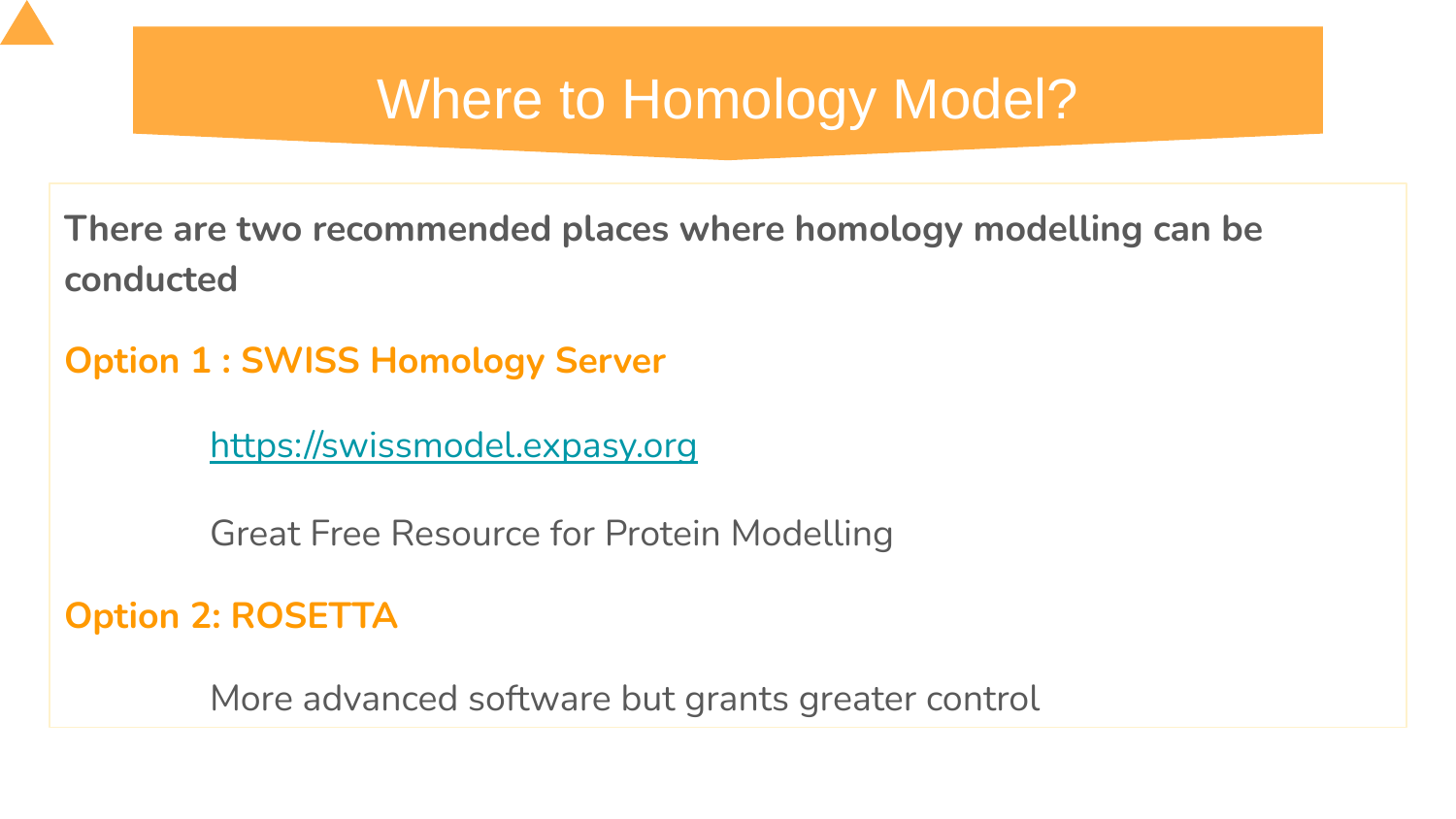

# Where to Homology Model?
There are two recommended places where homology modelling can be conducted
Option 1 : SWISS Homology Server
	https://swissmodel.expasy.org
	Great Free Resource for Protein Modelling
Option 2: ROSETTA
	More advanced software but grants greater control